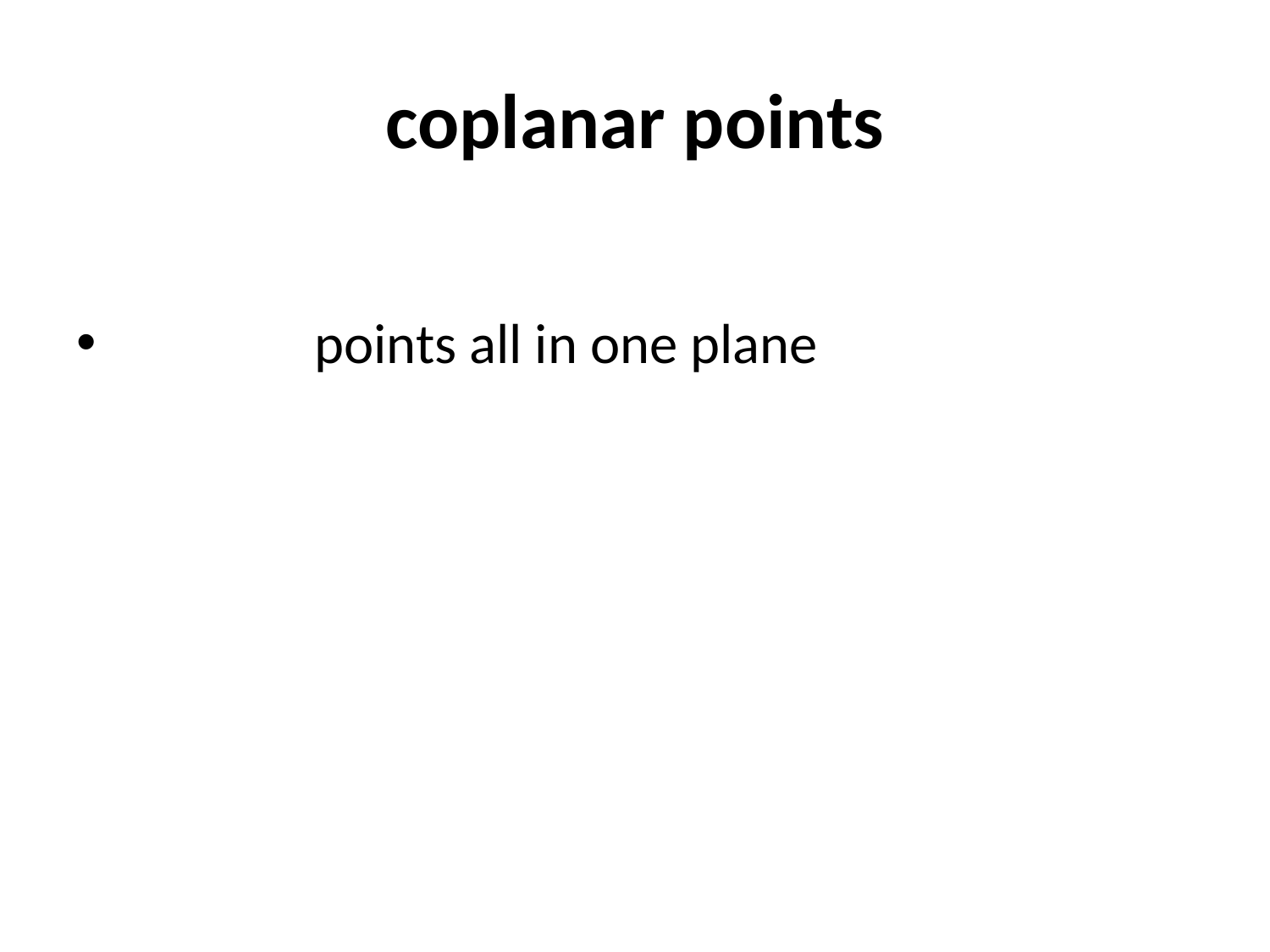

# coplanar points

               points all in one plane